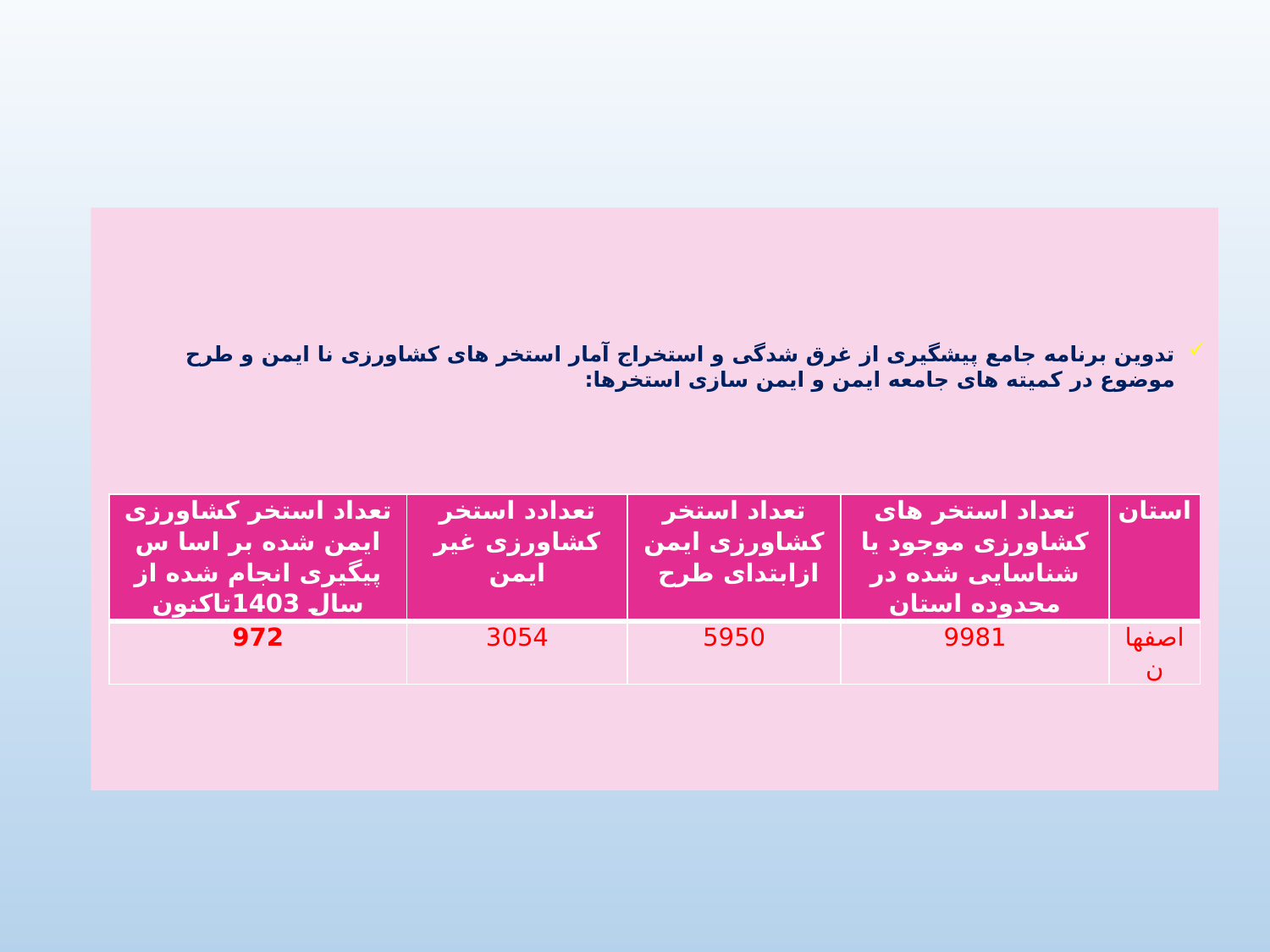

تدوین برنامه جامع پیشگیری از غرق شدگی و استخراج آمار استخر های کشاورزی نا ایمن و طرح موضوع در کمیته های جامعه ایمن و ایمن سازی استخرها:

| تعداد استخر کشاورزی ایمن شده بر اسا س پیگیری انجام شده از سال 1403تاکنون | تعدادد استخر کشاورزی غیر ایمن | تعداد استخر کشاورزی ایمن ازابتدای طرح | تعداد استخر های کشاورزی موجود یا شناسایی شده در محدوده استان | استان |
| --- | --- | --- | --- | --- |
| 972 | 3054 | 5950 | 9981 | اصفهان |